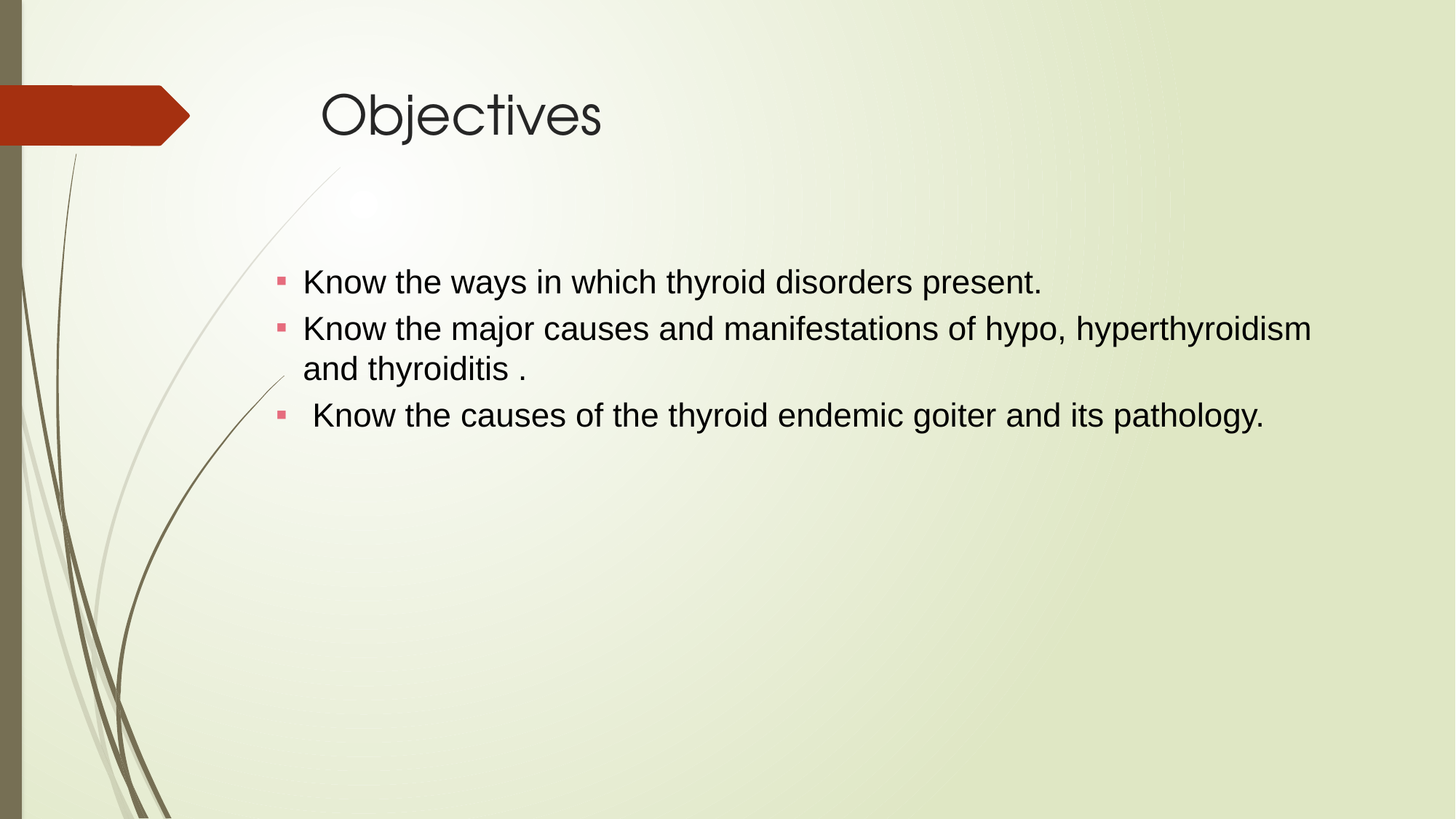

# Objectives
Know the ways in which thyroid disorders present.
Know the major causes and manifestations of hypo, hyperthyroidism and thyroiditis .
 Know the causes of the thyroid endemic goiter and its pathology.